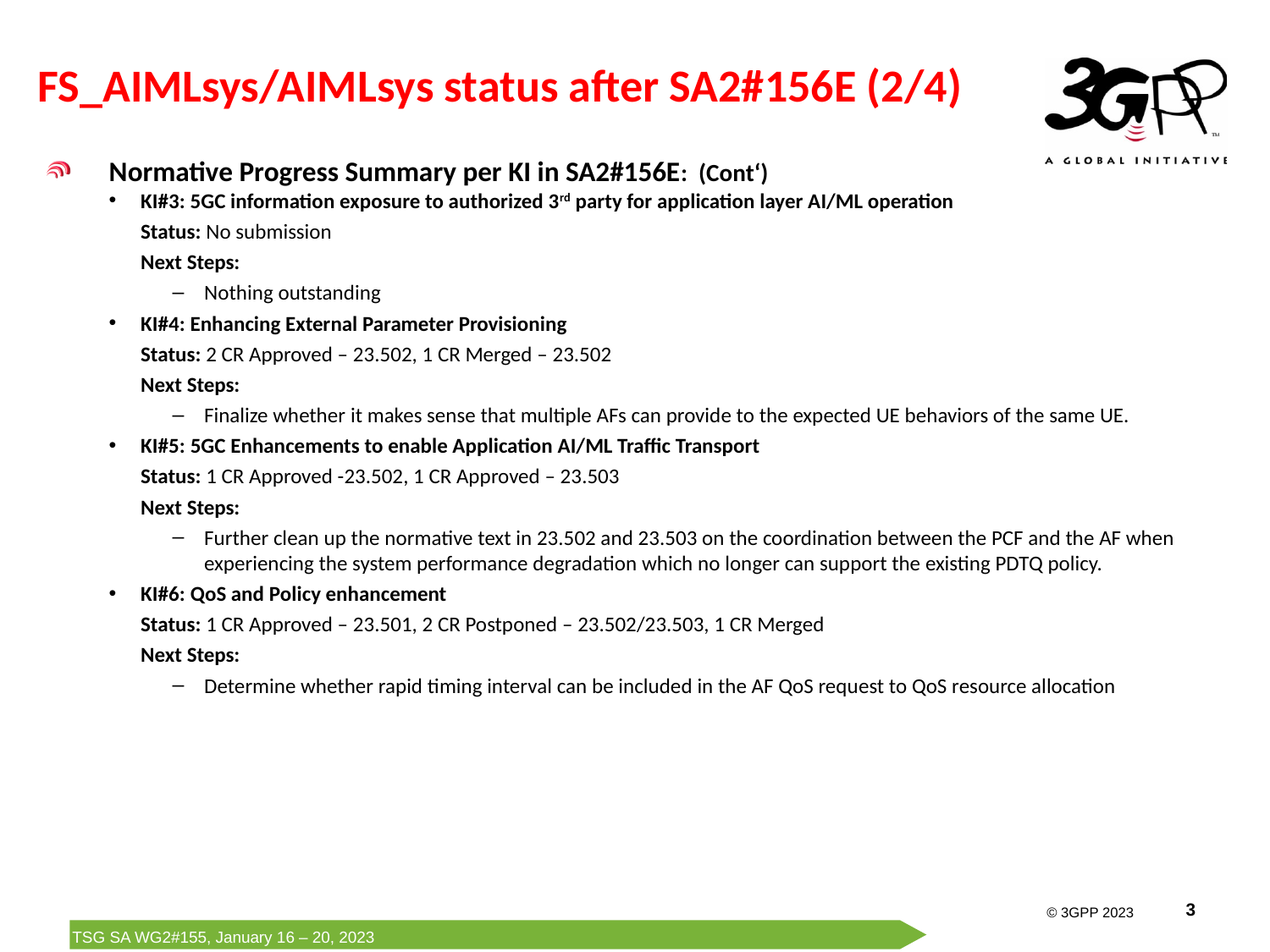

# FS_AIMLsys/AIMLsys status after SA2#156E (2/4)

Normative Progress Summary per KI in SA2#156E:  (Cont‘)
KI#3: 5GC information exposure to authorized 3rd party for application layer AI/ML operation
Status: No submission
Next Steps:
Nothing outstanding
KI#4: Enhancing External Parameter Provisioning
Status: 2 CR Approved – 23.502, 1 CR Merged – 23.502
Next Steps:
Finalize whether it makes sense that multiple AFs can provide to the expected UE behaviors of the same UE.
KI#5: 5GC Enhancements to enable Application AI/ML Traffic Transport
Status: 1 CR Approved -23.502, 1 CR Approved – 23.503
Next Steps:
Further clean up the normative text in 23.502 and 23.503 on the coordination between the PCF and the AF when experiencing the system performance degradation which no longer can support the existing PDTQ policy.
KI#6: QoS and Policy enhancement
Status: 1 CR Approved – 23.501, 2 CR Postponed – 23.502/23.503, 1 CR Merged
Next Steps:
Determine whether rapid timing interval can be included in the AF QoS request to QoS resource allocation